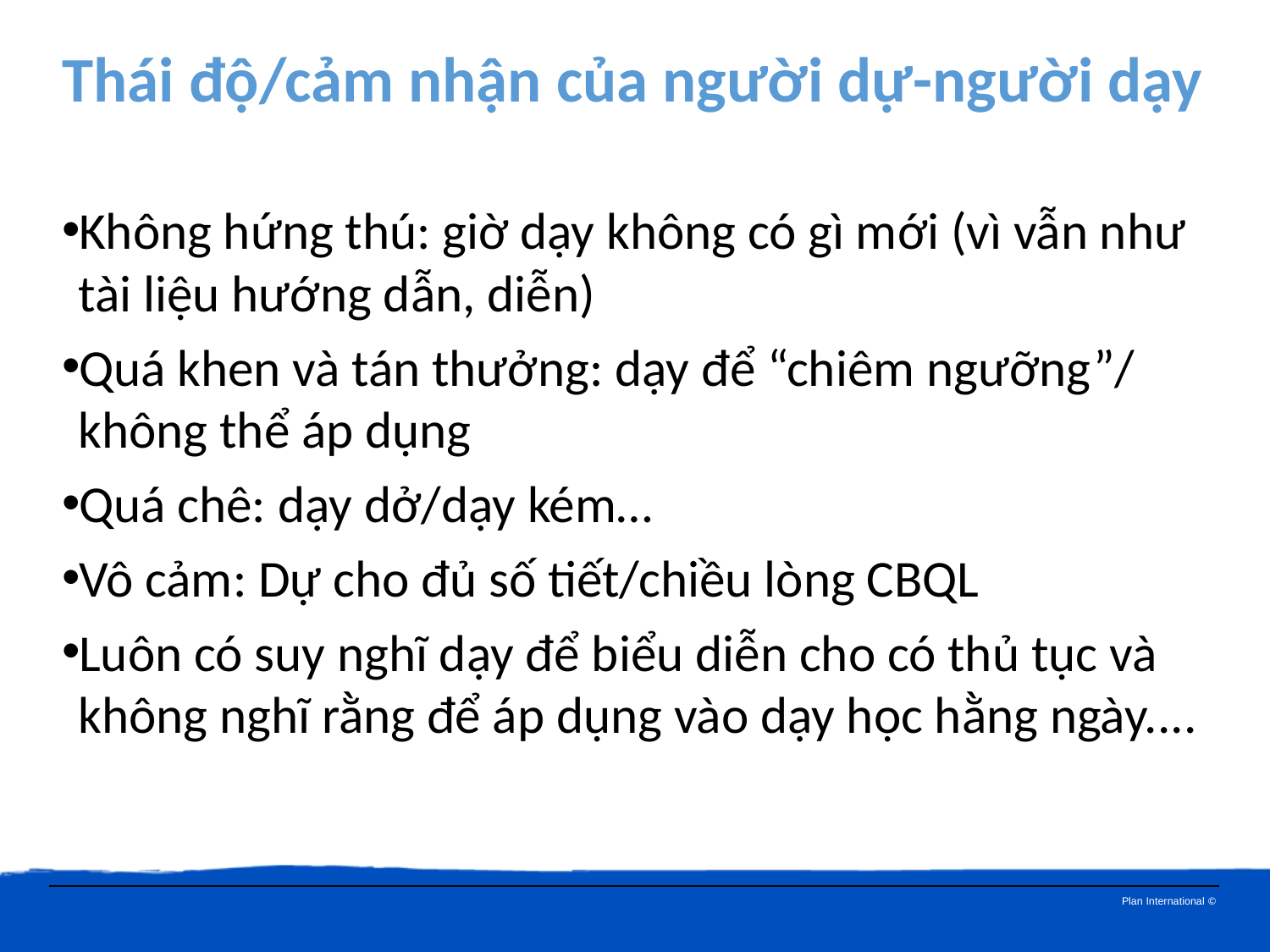

Thái độ/cảm nhận của người dự-người dạy
Không hứng thú: giờ dạy không có gì mới (vì vẫn như tài liệu hướng dẫn, diễn)
Quá khen và tán thưởng: dạy để “chiêm ngưỡng”/ không thể áp dụng
Quá chê: dạy dở/dạy kém…
Vô cảm: Dự cho đủ số tiết/chiều lòng CBQL
Luôn có suy nghĩ dạy để biểu diễn cho có thủ tục và không nghĩ rằng để áp dụng vào dạy học hằng ngày....